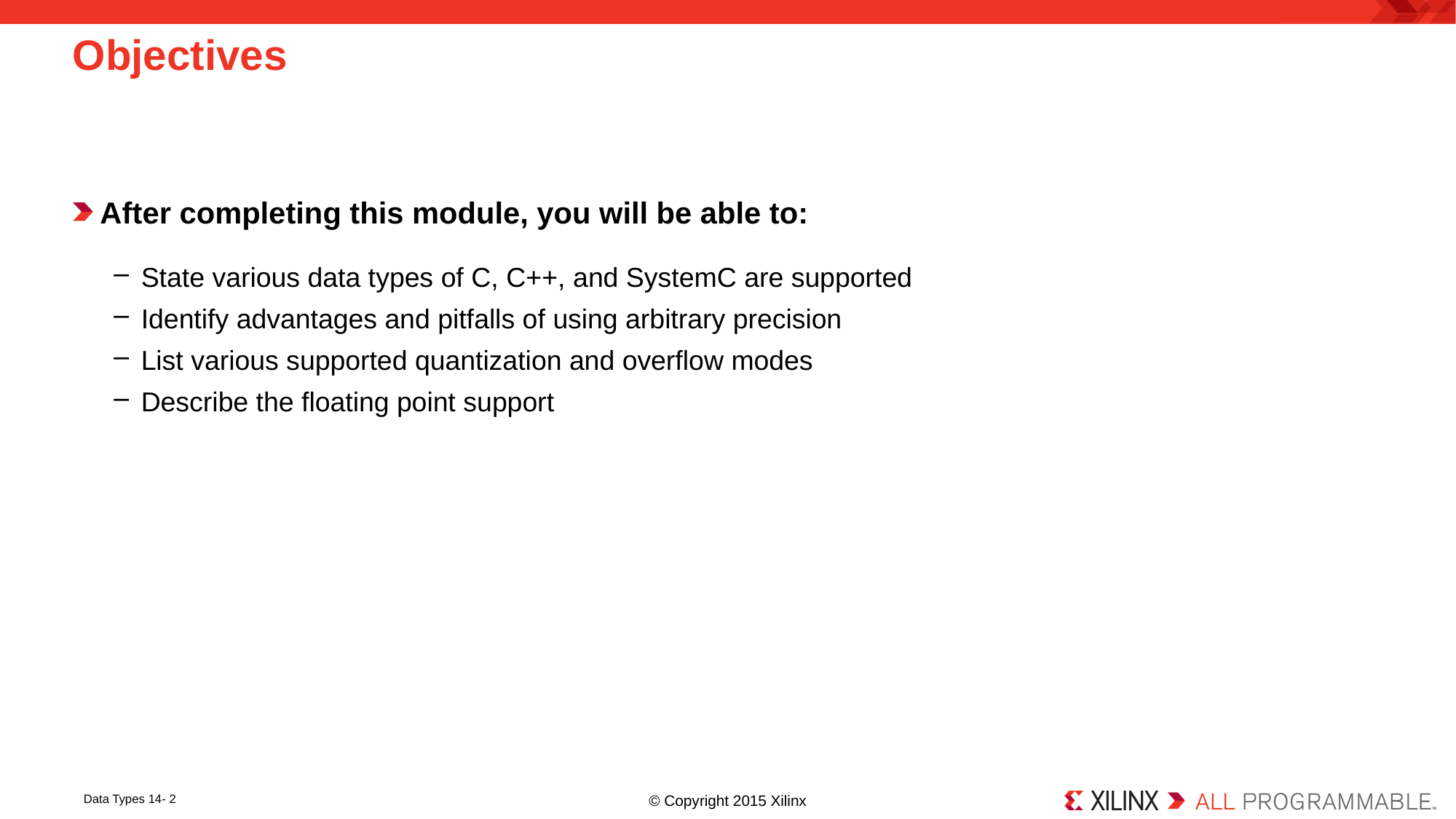

# Objectives
After completing this module, you will be able to:

State various data types of C, C++, and SystemC are supported
Identify advantages and pitfalls of using arbitrary precision
List various supported quantization and overflow modes
Describe the floating point support
Data Types 14- 2
© Copyright 2015 Xilinx